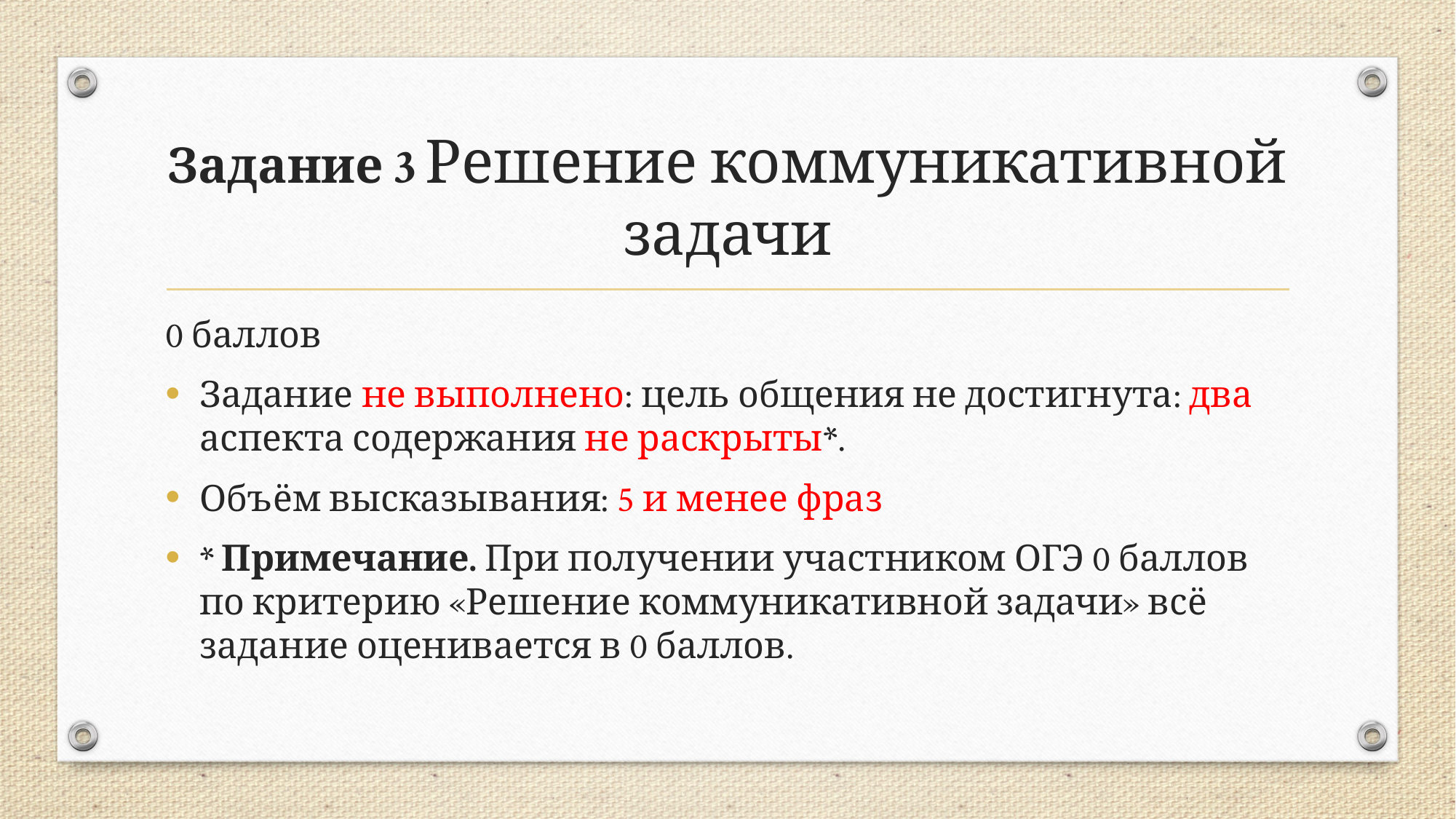

# Задание 3 Решение коммуникативной задачи
0 баллов
Задание не выполнено: цель общения не достигнута: два аспекта содержания не раскрыты*.
Объём высказывания: 5 и менее фраз
* Примечание. При получении участником ОГЭ 0 баллов по критерию «Решение коммуникативной задачи» всё задание оценивается в 0 баллов.